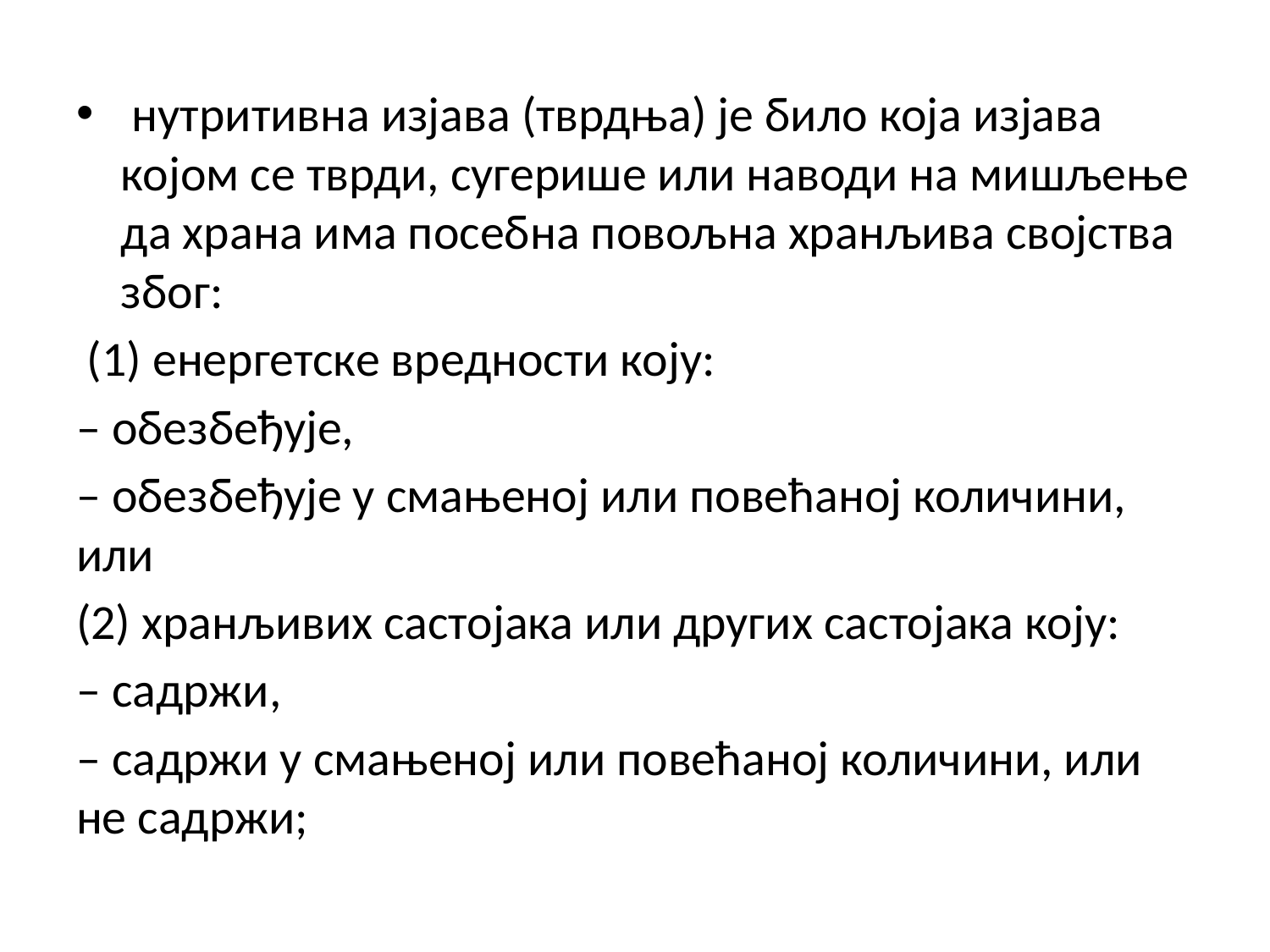

нутритивна изјава (тврдња) је било која изјава којом се тврди, сугерише или наводи на мишљење да храна има посебна повољна хранљива својства због:
 (1) енергетске вредности коју:
– обезбеђује,
– обезбеђује у смањеној или повећаној количини, или
(2) хранљивих састојака или других састојака коју:
– садржи,
– садржи у смањеној или повећаној количини, или не садржи;